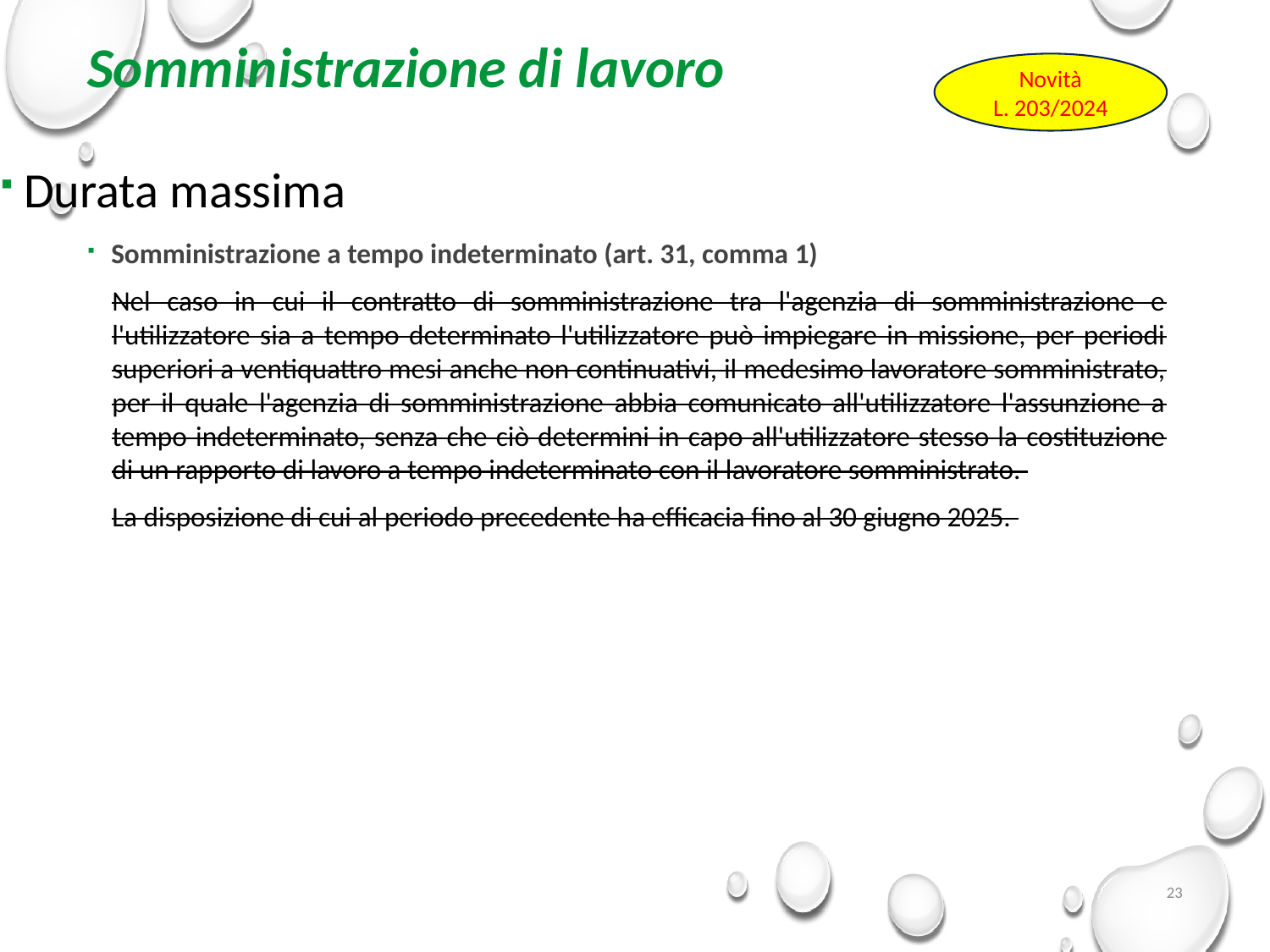

# Somministrazione di lavoro
Novità
L. 203/2024
Durata massima

Somministrazione a tempo indeterminato (art. 31, comma 1)
Nel caso in cui il contratto di somministrazione tra l'agenzia di somministrazione e l'utilizzatore sia a tempo determinato l'utilizzatore può impiegare in missione, per periodi superiori a ventiquattro mesi anche non continuativi, il medesimo lavoratore somministrato, per il quale l'agenzia di somministrazione abbia comunicato all'utilizzatore l'assunzione a tempo indeterminato, senza che ciò determini in capo all'utilizzatore stesso la costituzione di un rapporto di lavoro a tempo indeterminato con il lavoratore somministrato.
La disposizione di cui al periodo precedente ha efficacia fino al 30 giugno 2025.

23